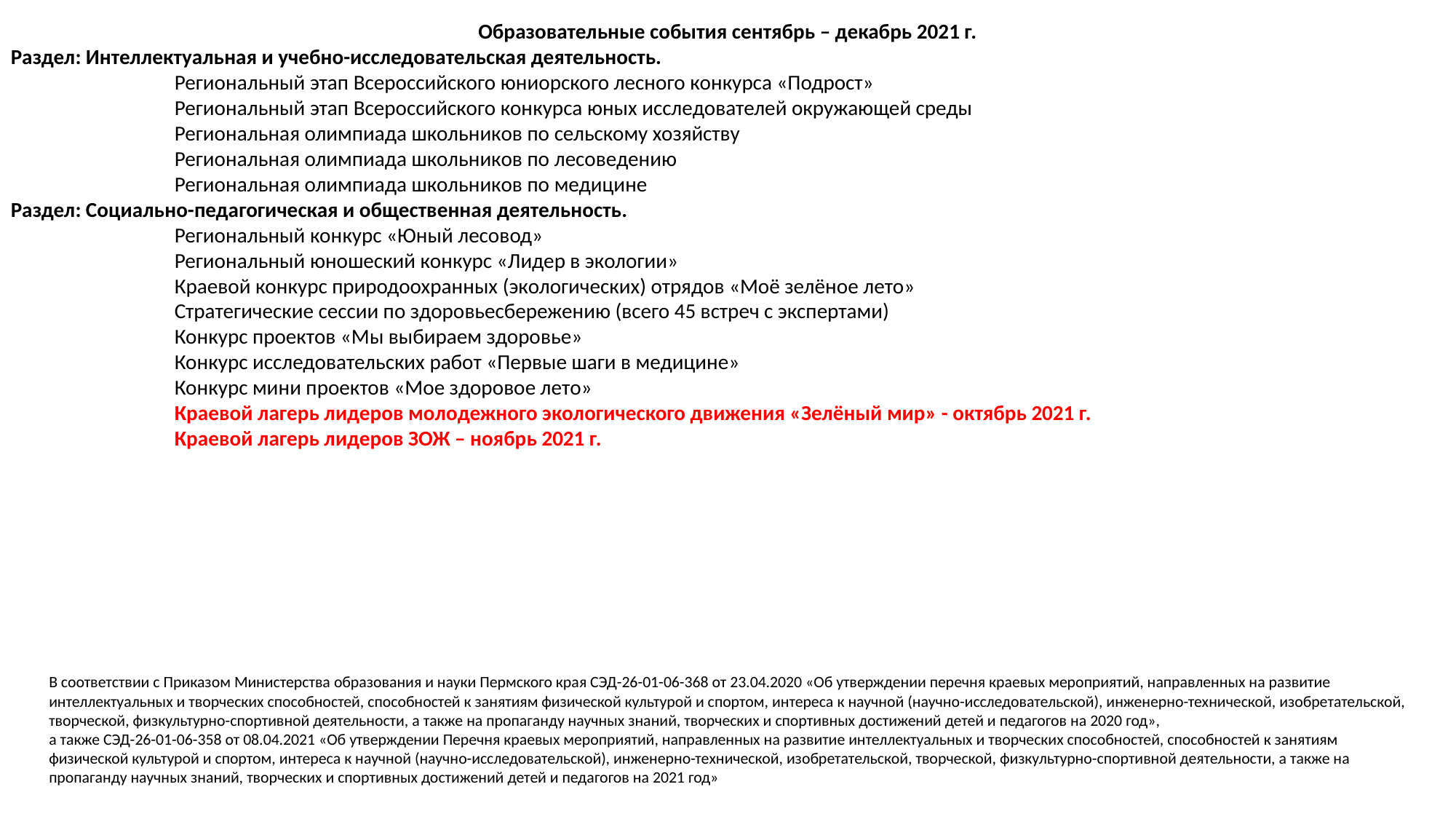

Образовательные события сентябрь – декабрь 2021 г.
Раздел: Интеллектуальная и учебно-исследовательская деятельность.
Региональный этап Всероссийского юниорского лесного конкурса «Подрост»
Региональный этап Всероссийского конкурса юных исследователей окружающей среды
Региональная олимпиада школьников по сельскому хозяйству
Региональная олимпиада школьников по лесоведению
Региональная олимпиада школьников по медицине
Раздел: Социально-педагогическая и общественная деятельность.
Региональный конкурс «Юный лесовод»
Региональный юношеский конкурс «Лидер в экологии»
Краевой конкурс природоохранных (экологических) отрядов «Моё зелёное лето»
Стратегические сессии по здоровьесбережению (всего 45 встреч с экспертами)
Конкурс проектов «Мы выбираем здоровье»
Конкурс исследовательских работ «Первые шаги в медицине»
Конкурс мини проектов «Мое здоровое лето»
Краевой лагерь лидеров молодежного экологического движения «Зелёный мир» - октябрь 2021 г.
Краевой лагерь лидеров ЗОЖ – ноябрь 2021 г.
В соответствии с Приказом Министерства образования и науки Пермского края СЭД-26-01-06-368 от 23.04.2020 «Об утверждении перечня краевых мероприятий, направленных на развитие интеллектуальных и творческих способностей, способностей к занятиям физической культурой и спортом, интереса к научной (научно-исследовательской), инженерно-технической, изобретательской, творческой, физкультурно-спортивной деятельности, а также на пропаганду научных знаний, творческих и спортивных достижений детей и педагогов на 2020 год»,
а также СЭД-26-01-06-358 от 08.04.2021 «Об утверждении Перечня краевых мероприятий, направленных на развитие интеллектуальных и творческих способностей, способностей к занятиям физической культурой и спортом, интереса к научной (научно-исследовательской), инженерно-технической, изобретательской, творческой, физкультурно-спортивной деятельности, а также на пропаганду научных знаний, творческих и спортивных достижений детей и педагогов на 2021 год»